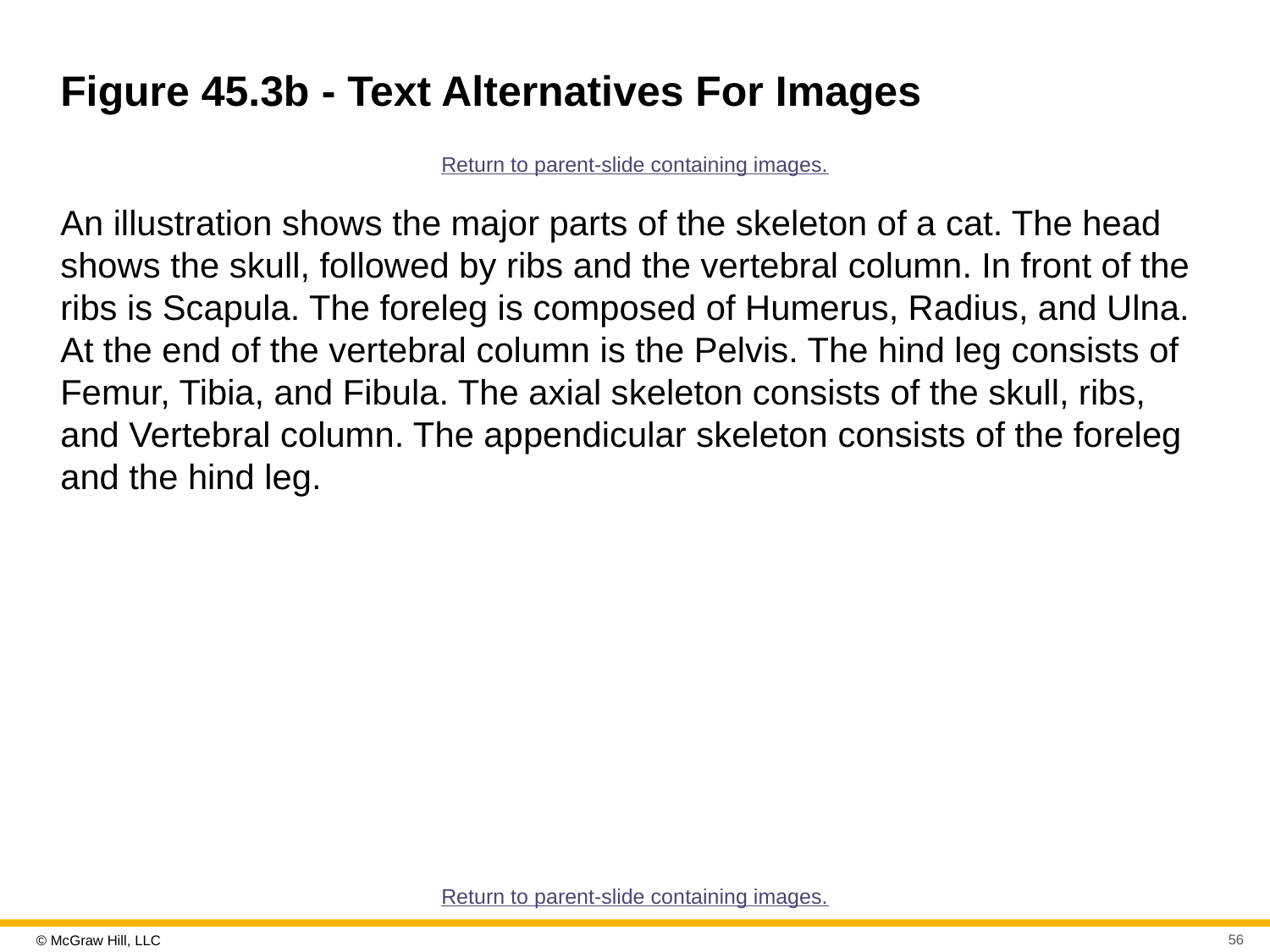

# Figure 45.3b - Text Alternatives For Images
Return to parent-slide containing images.
An illustration shows the major parts of the skeleton of a cat. The head shows the skull, followed by ribs and the vertebral column. In front of the ribs is Scapula. The foreleg is composed of Humerus, Radius, and Ulna. At the end of the vertebral column is the Pelvis. The hind leg consists of Femur, Tibia, and Fibula. The axial skeleton consists of the skull, ribs, and Vertebral column. The appendicular skeleton consists of the foreleg and the hind leg.
Return to parent-slide containing images.
56